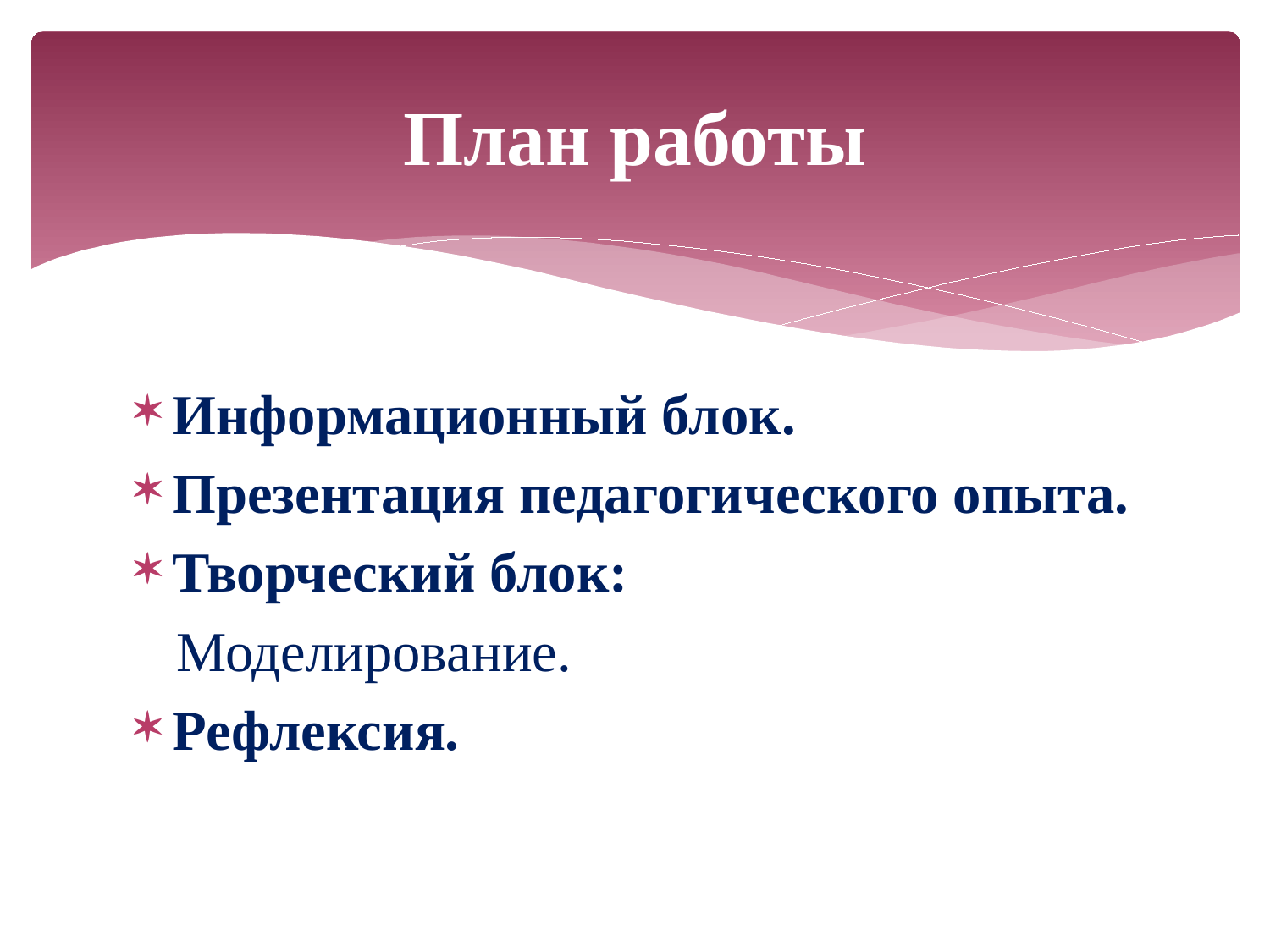

# План работы
Информационный блок.
Презентация педагогического опыта.
Творческий блок:
   Моделирование.
Рефлексия.